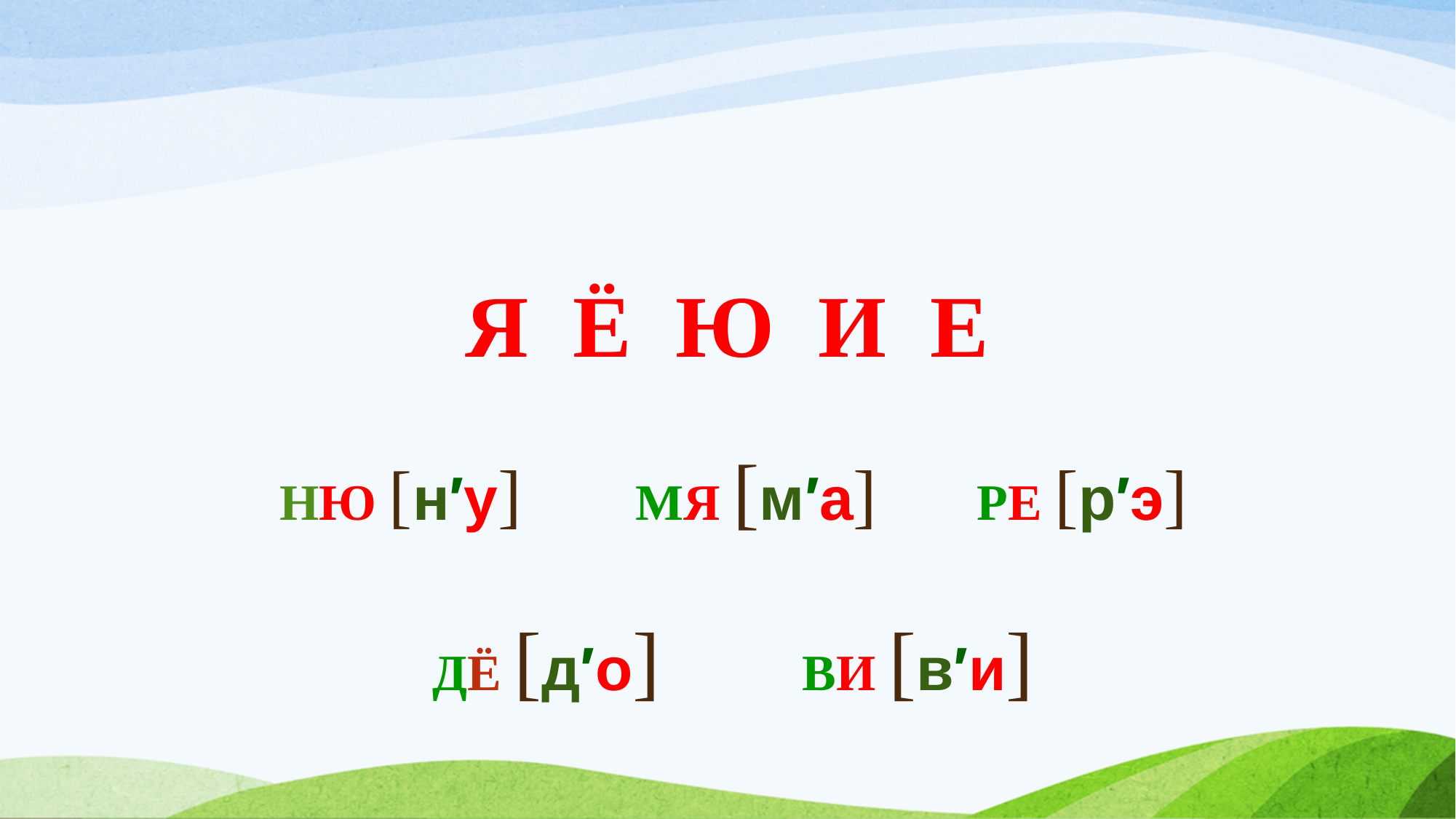

#

Я  Ё  Ю  И  Е

НЮ [н′у]        МЯ [м′а]       РЕ [р′э]

 ДЁ [д′о]          ВИ [в′и]